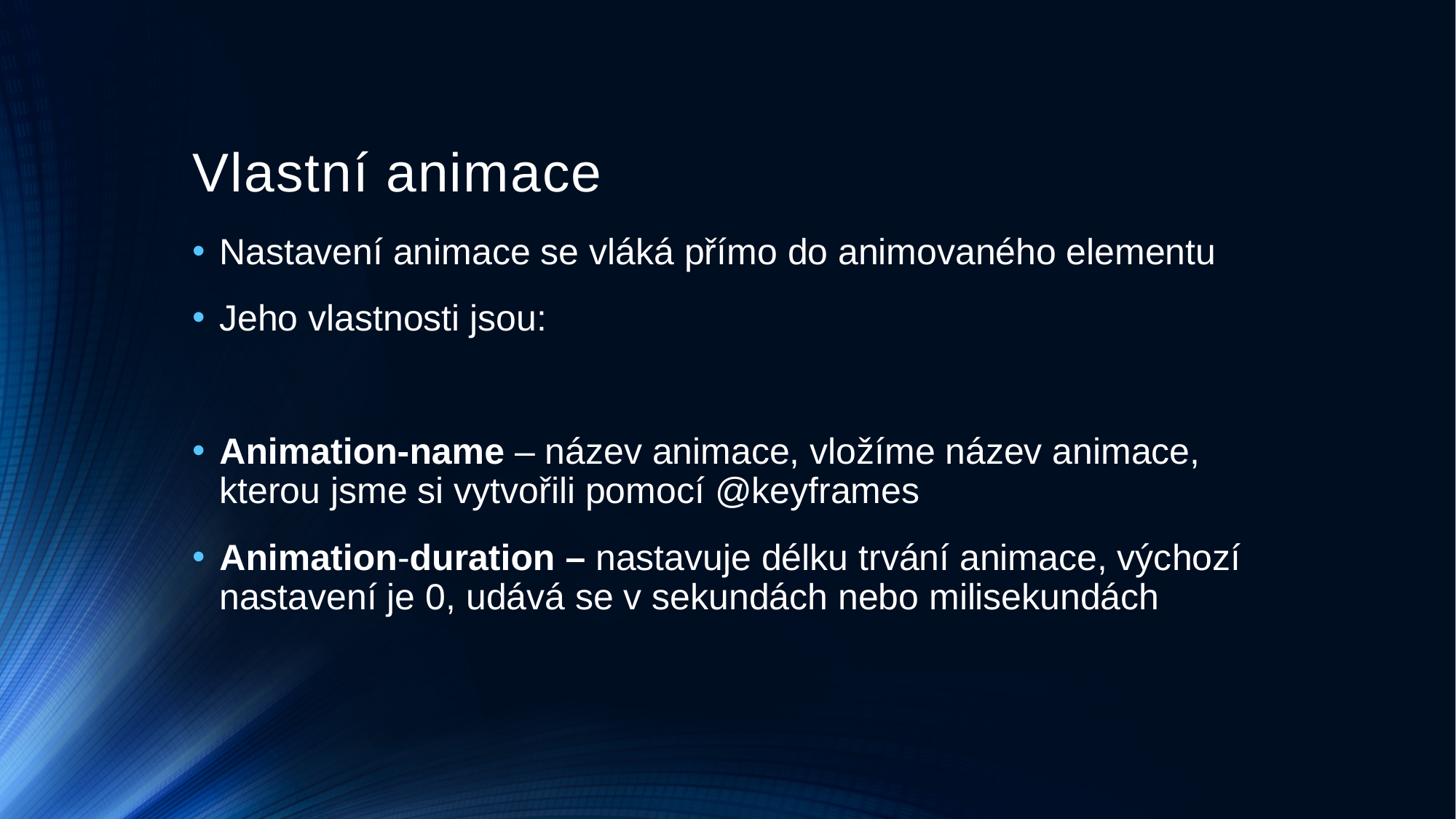

# Vlastní animace
Nastavení animace se vláká přímo do animovaného elementu
Jeho vlastnosti jsou:

Animation-name – název animace, vložíme název animace, kterou jsme si vytvořili pomocí @keyframes
Animation-duration – nastavuje délku trvání animace, výchozí nastavení je 0, udává se v sekundách nebo milisekundách